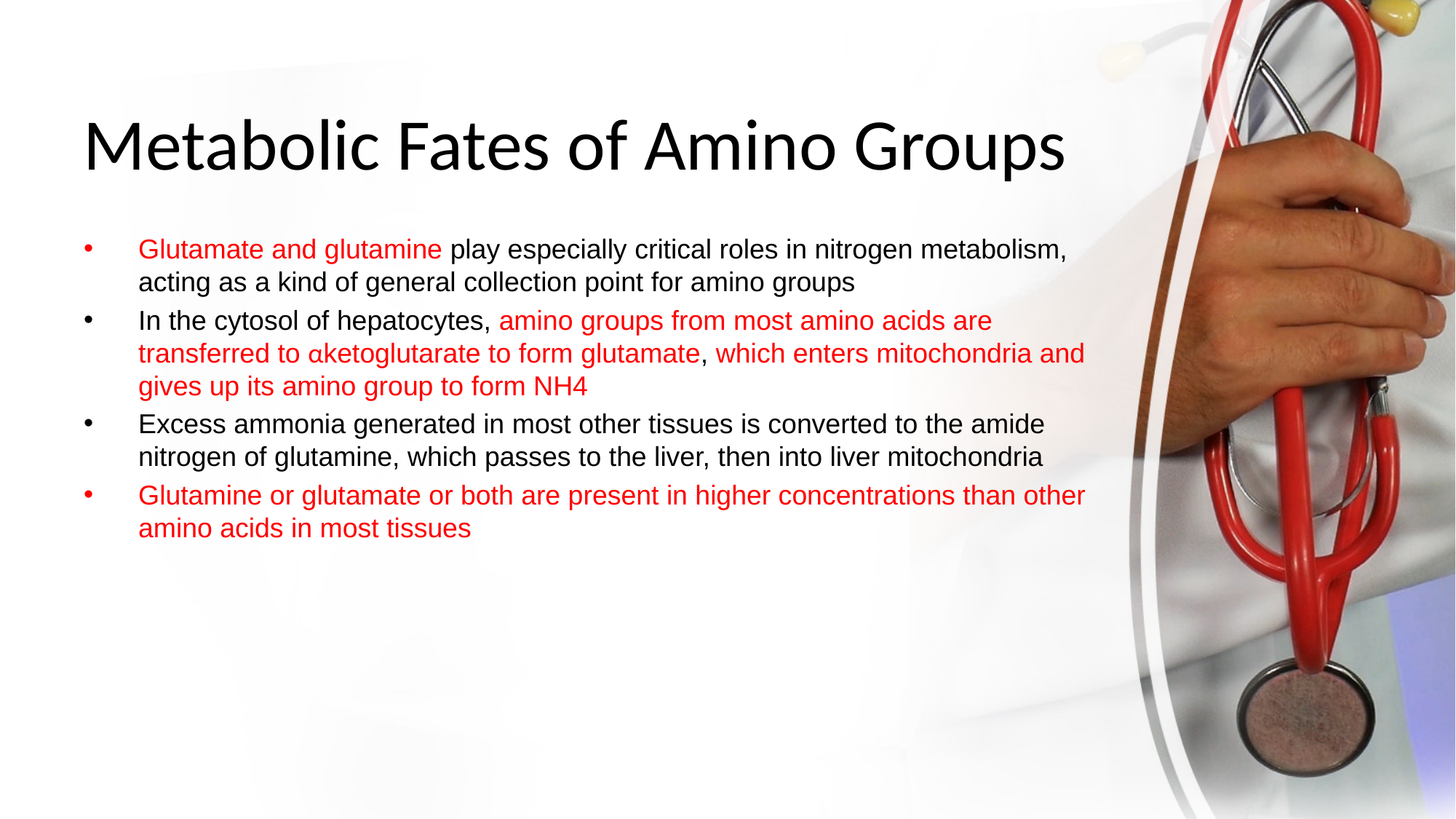

# Metabolic Fates of Amino Groups
Glutamate and glutamine play especially critical roles in nitrogen metabolism, acting as a kind of general collection point for amino groups
In the cytosol of hepatocytes, amino groups from most amino acids are transferred to αketoglutarate to form glutamate, which enters mitochondria and gives up its amino group to form NH4
Excess ammonia generated in most other tissues is converted to the amide nitrogen of glutamine, which passes to the liver, then into liver mitochondria
Glutamine or glutamate or both are present in higher concentrations than other amino acids in most tissues